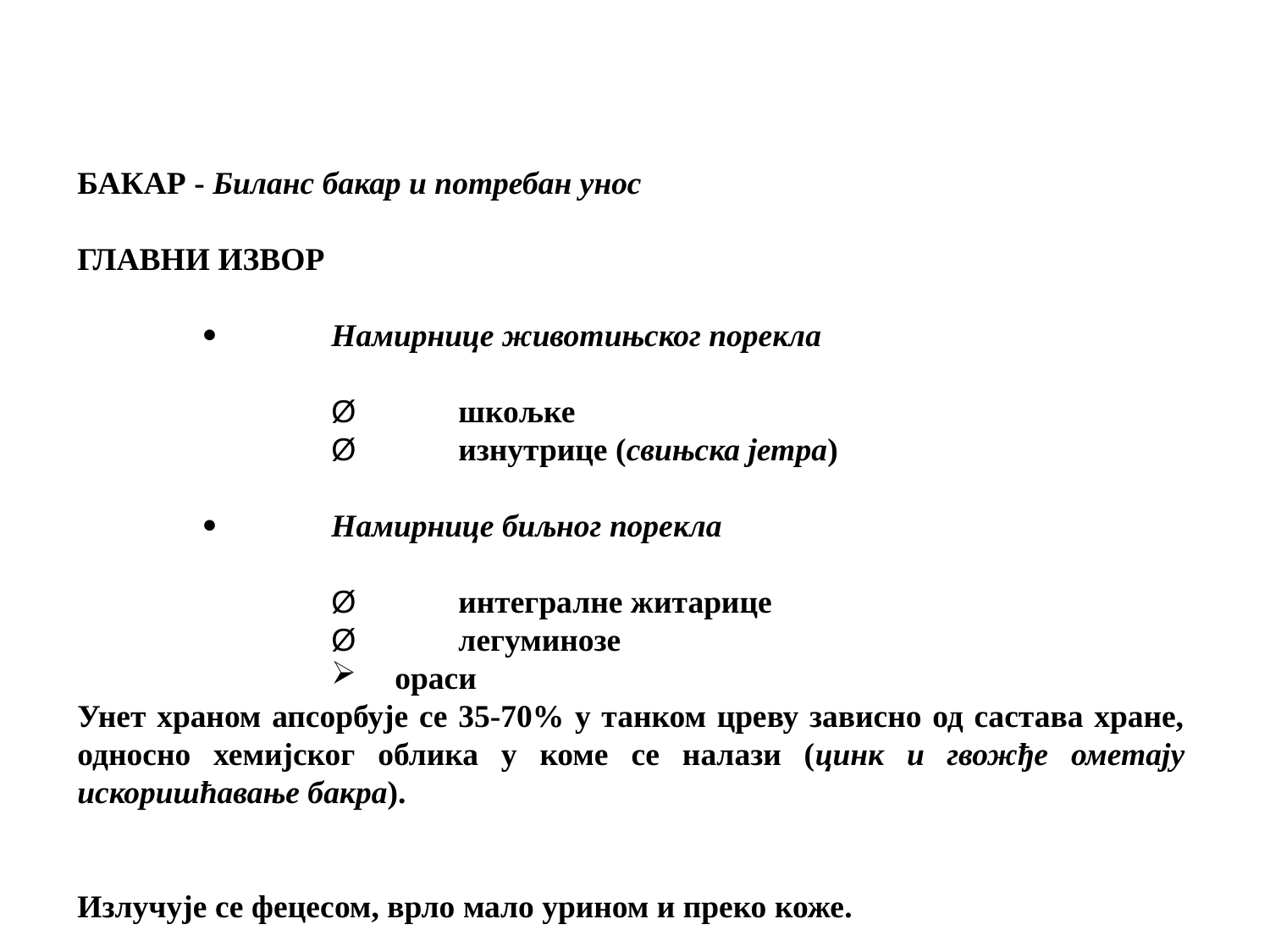

БАКАР - Биланс бакар и потребан унос

ГЛАВНИ ИЗВОР

•	Намирнице животињског порекла

Ø	шкољке
Ø	изнутрице (свињска јетра)

•	Намирнице биљног порекла

Ø	интегралне житарице
Ø	легуминозе
ораси
Унет храном апсорбује се 35-70% у танком цреву зависно од састава хране, односно хемијског облика у коме се налази (цинк и гвожђе ометају искоришћавање бакра).

Излучује се фецесом, врло мало урином и преко коже.